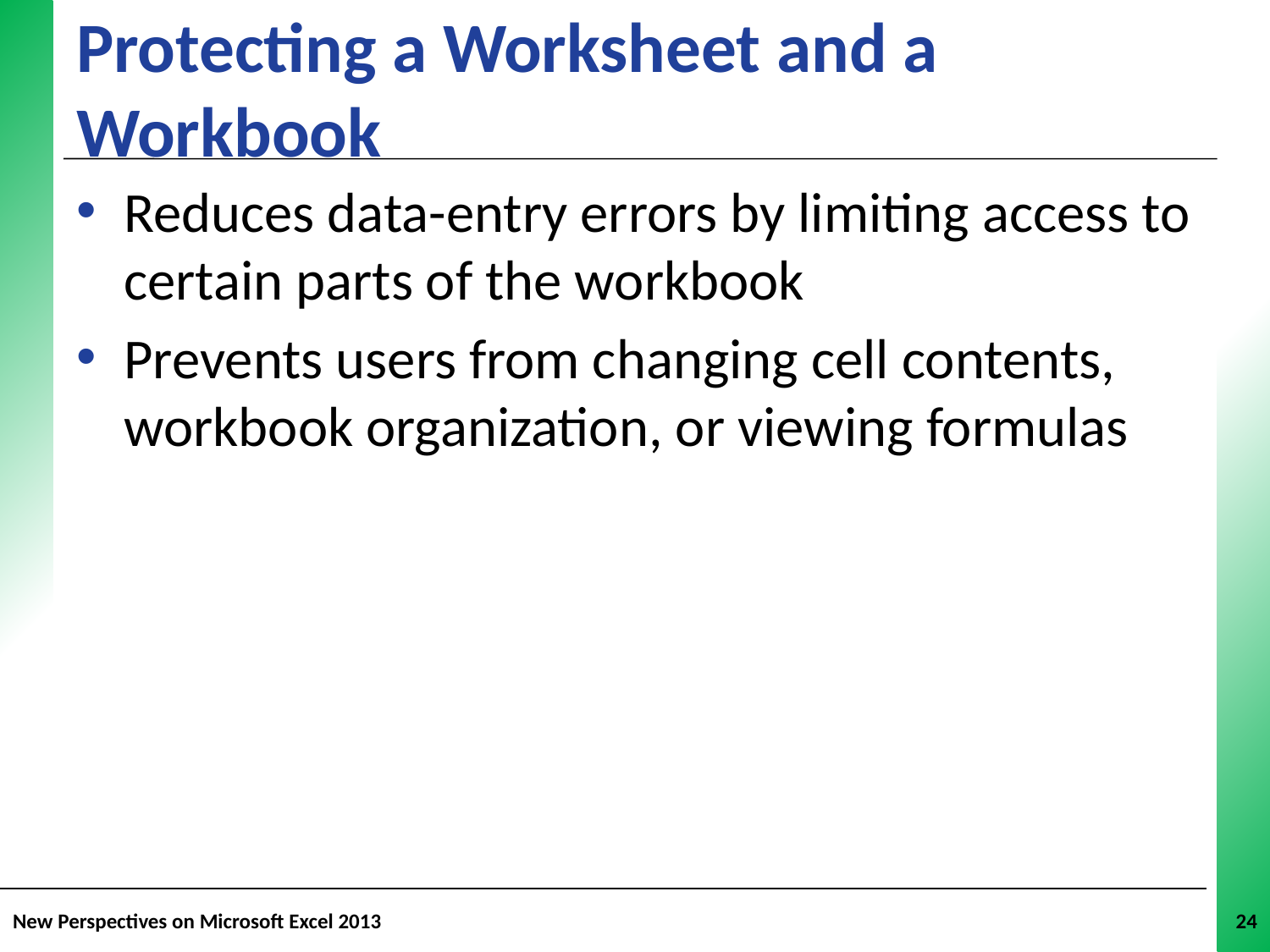

Protecting a Worksheet and a Workbook
Reduces data-entry errors by limiting access to certain parts of the workbook
Prevents users from changing cell contents, workbook organization, or viewing formulas
New Perspectives on Microsoft Excel 2013
24